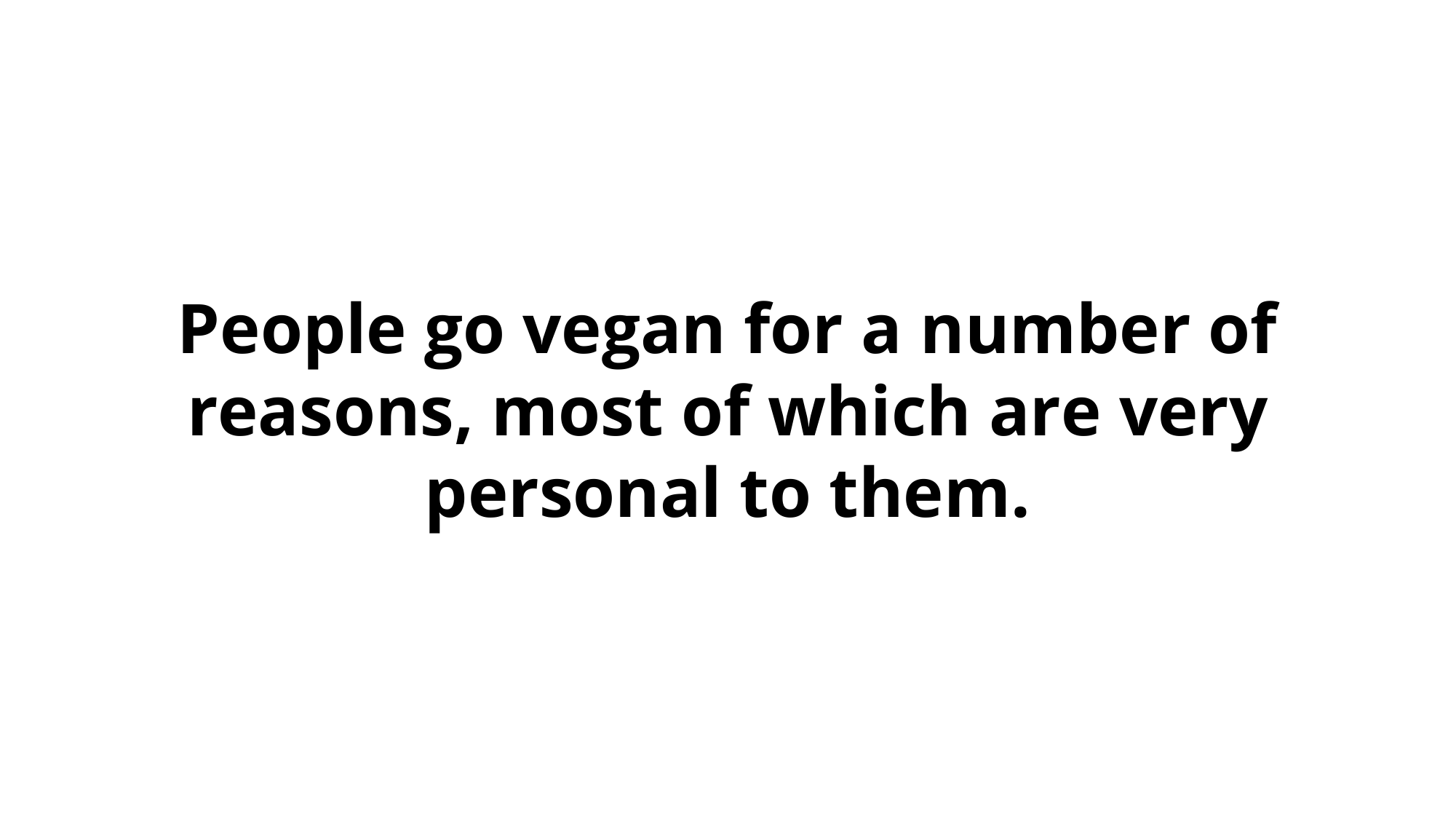

People go vegan for a number of reasons, most of which are very personal to them.